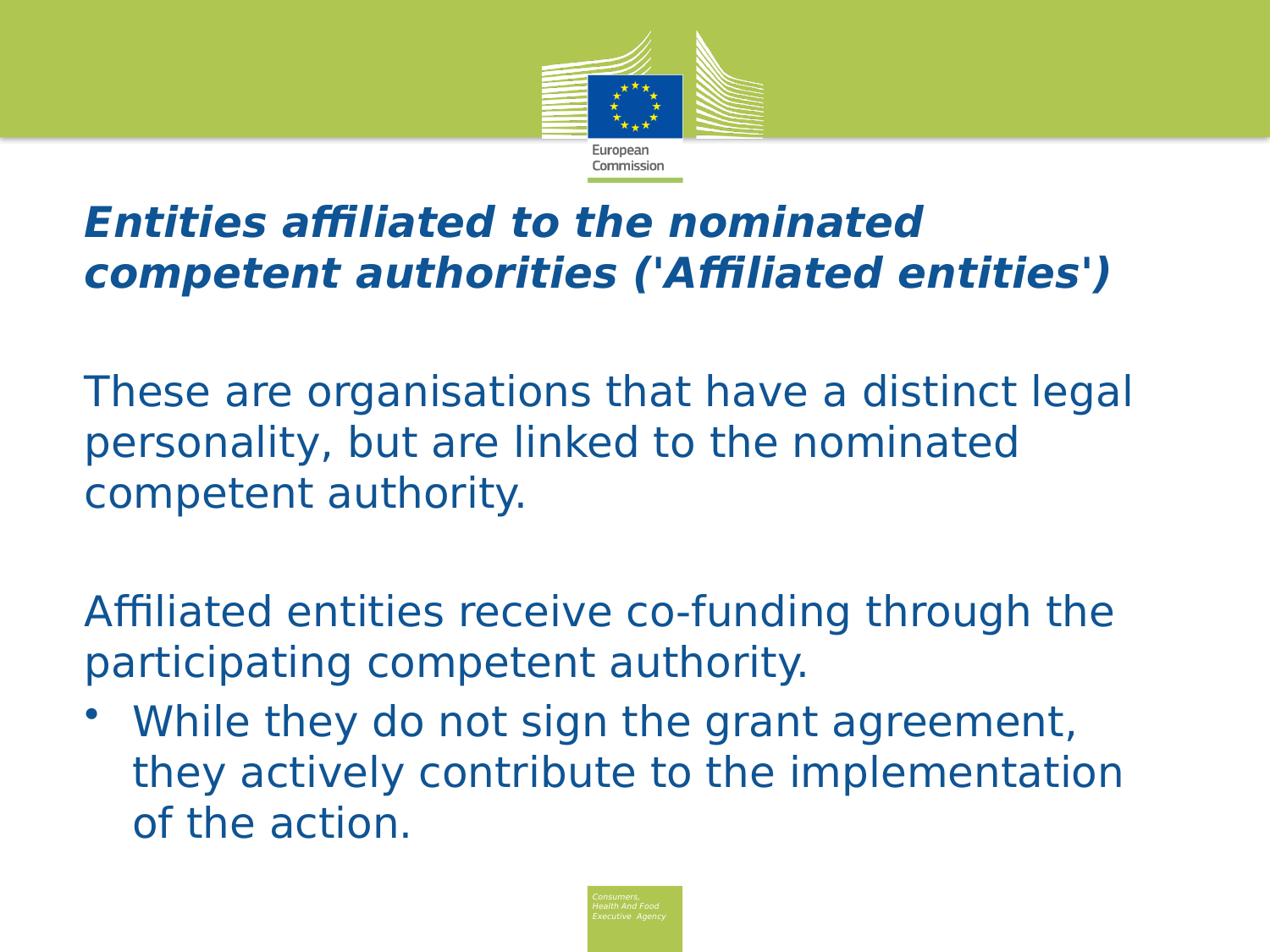

Entities affiliated to the nominated competent authorities ('Affiliated entities')

These are organisations that have a distinct legal personality, but are linked to the nominated competent authority.

Affiliated entities receive co-funding through the participating competent authority.
While they do not sign the grant agreement, they actively contribute to the implementation of the action.